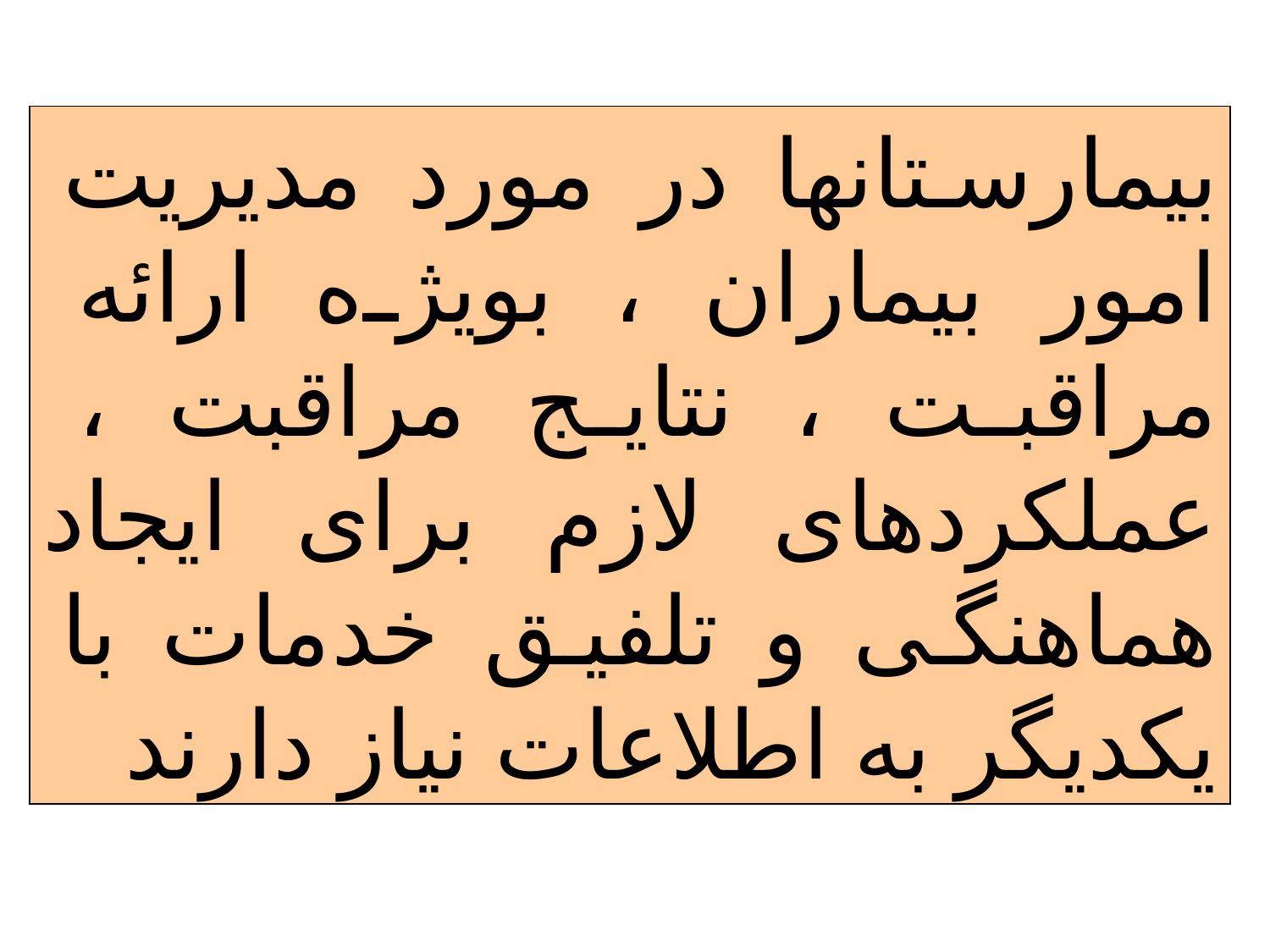

بیمارستانها در مورد مدیریت امور بیماران ، بویژه ارائه مراقبت ، نتایج مراقبت ، عملکردهای لازم برای ایجاد هماهنگی و تلفیق خدمات با یکدیگر به اطلاعات نیاز دارند